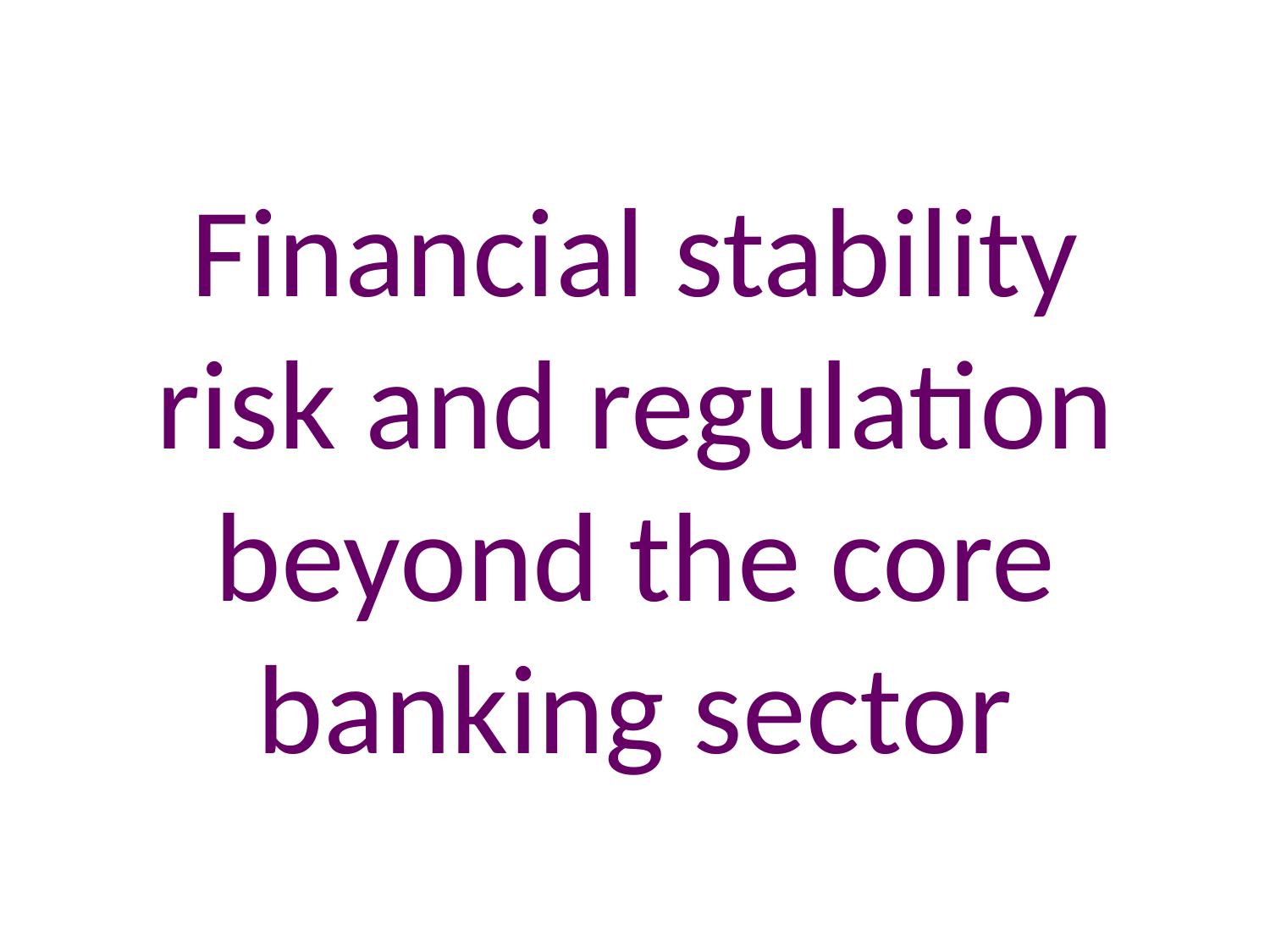

# Financial stability risk and regulation beyond the core banking sector